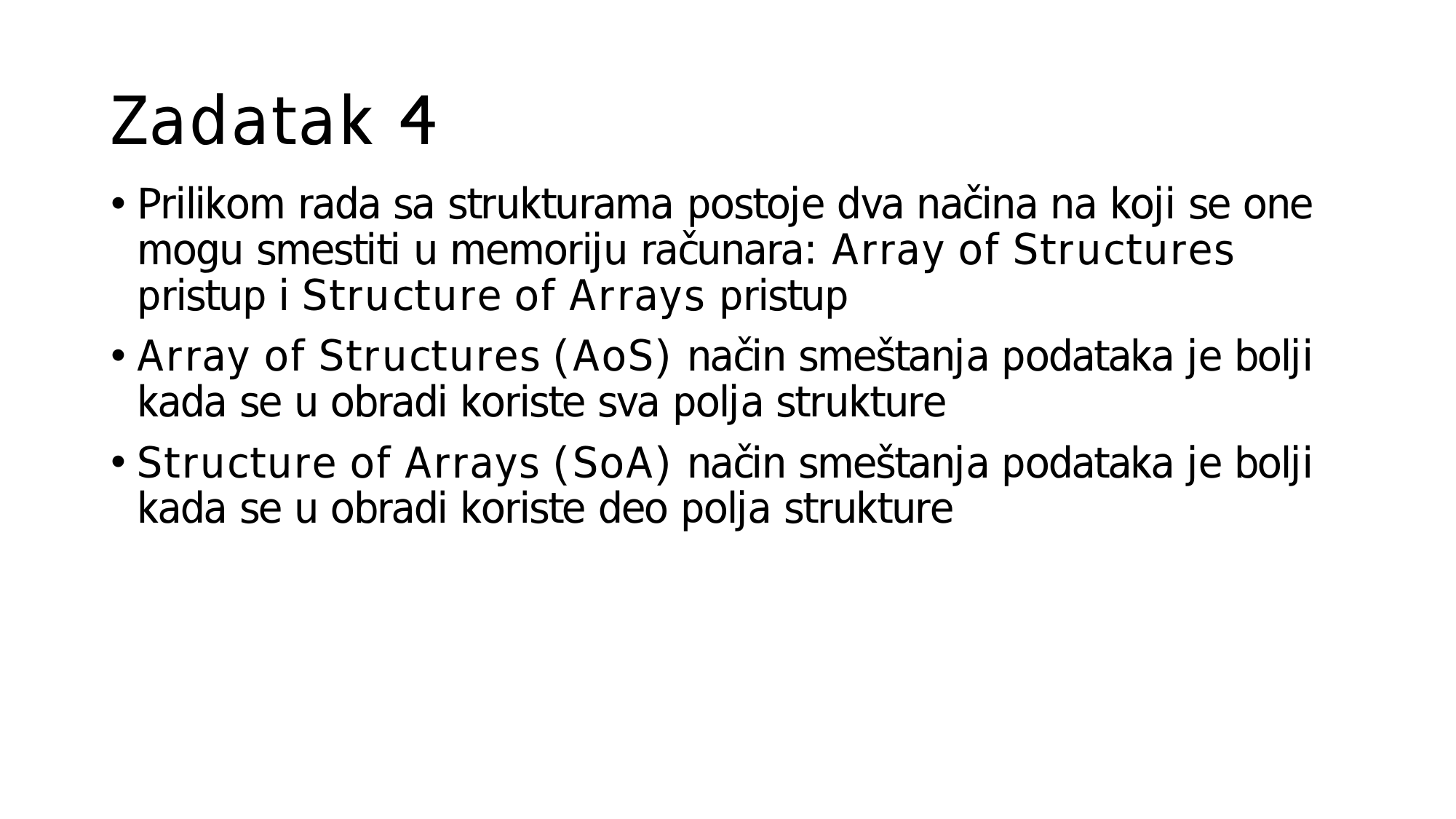

# Zadatak 4

Prilikom rada sa strukturama postoje dva načina na koji se one mogu smestiti u memoriju računara: Array of Structures pristup i Structure of Arrays pristup
Array of Structures (AoS) način smeštanja podataka je bolji kada se u obradi koriste sva polja strukture
Structure of Arrays (SoA) način smeštanja podataka je bolji kada se u obradi koriste deo polja strukture